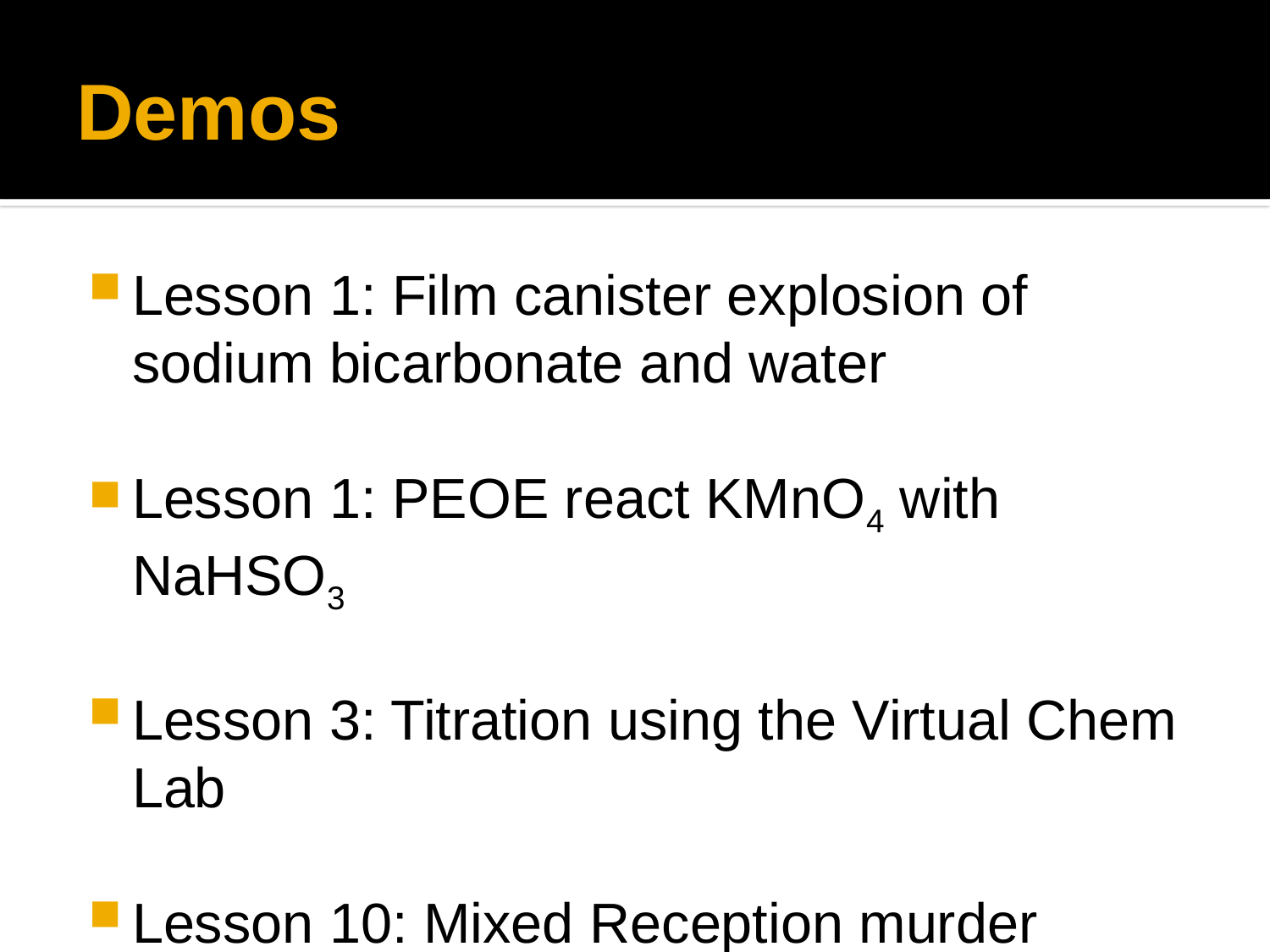

# Demos
Lesson 1: Film canister explosion of sodium bicarbonate and water

Lesson 1: PEOE react KMnO4 with NaHSO3

Lesson 3: Titration using the Virtual Chem Lab

Lesson 10: Mixed Reception murder mystery